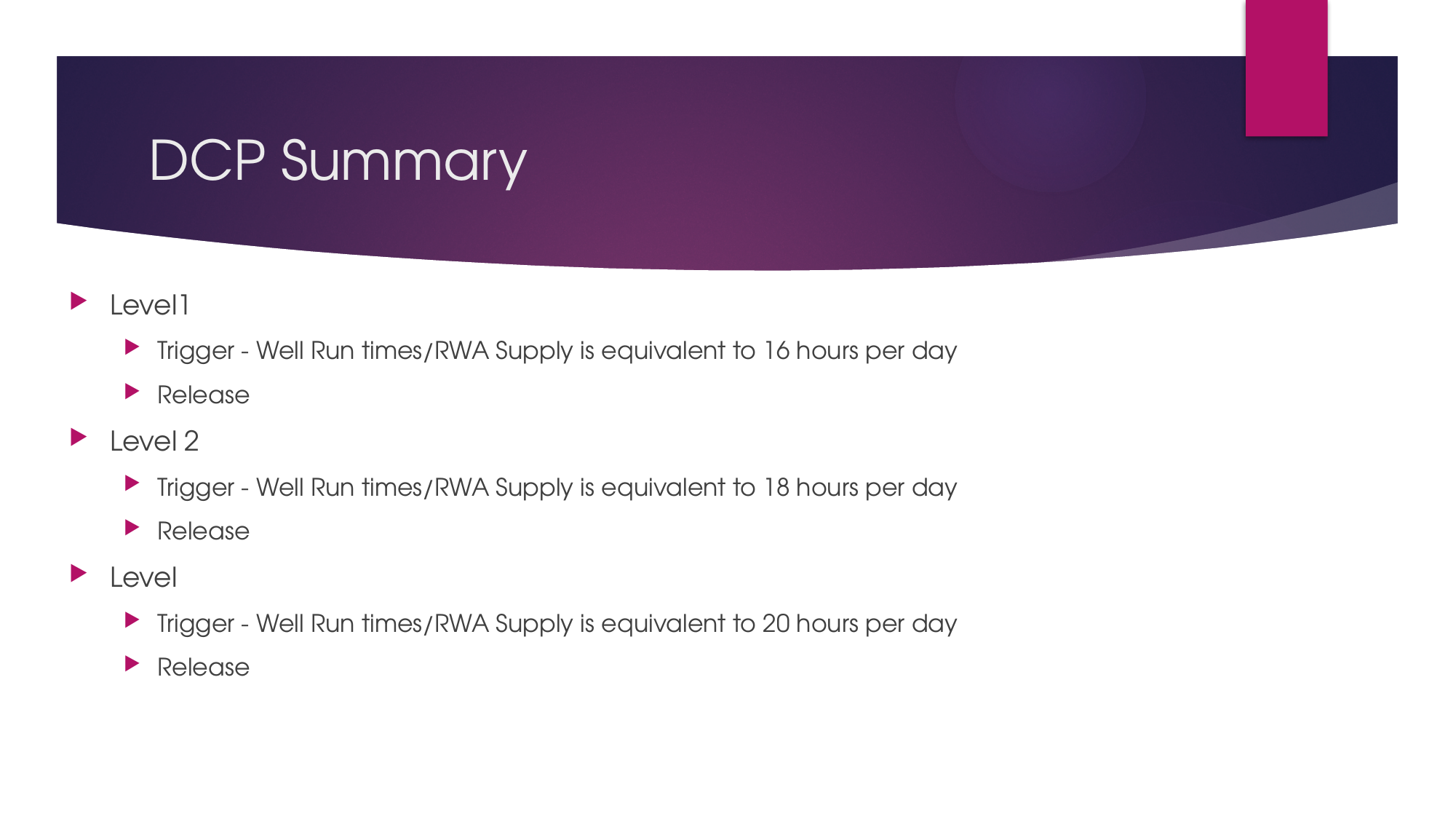

# DCP Summary
Level1
Trigger - Well Run times/RWA Supply is equivalent to 16 hours per day
Release
Level 2
Trigger - Well Run times/RWA Supply is equivalent to 18 hours per day
Release
Level
Trigger - Well Run times/RWA Supply is equivalent to 20 hours per day
Release